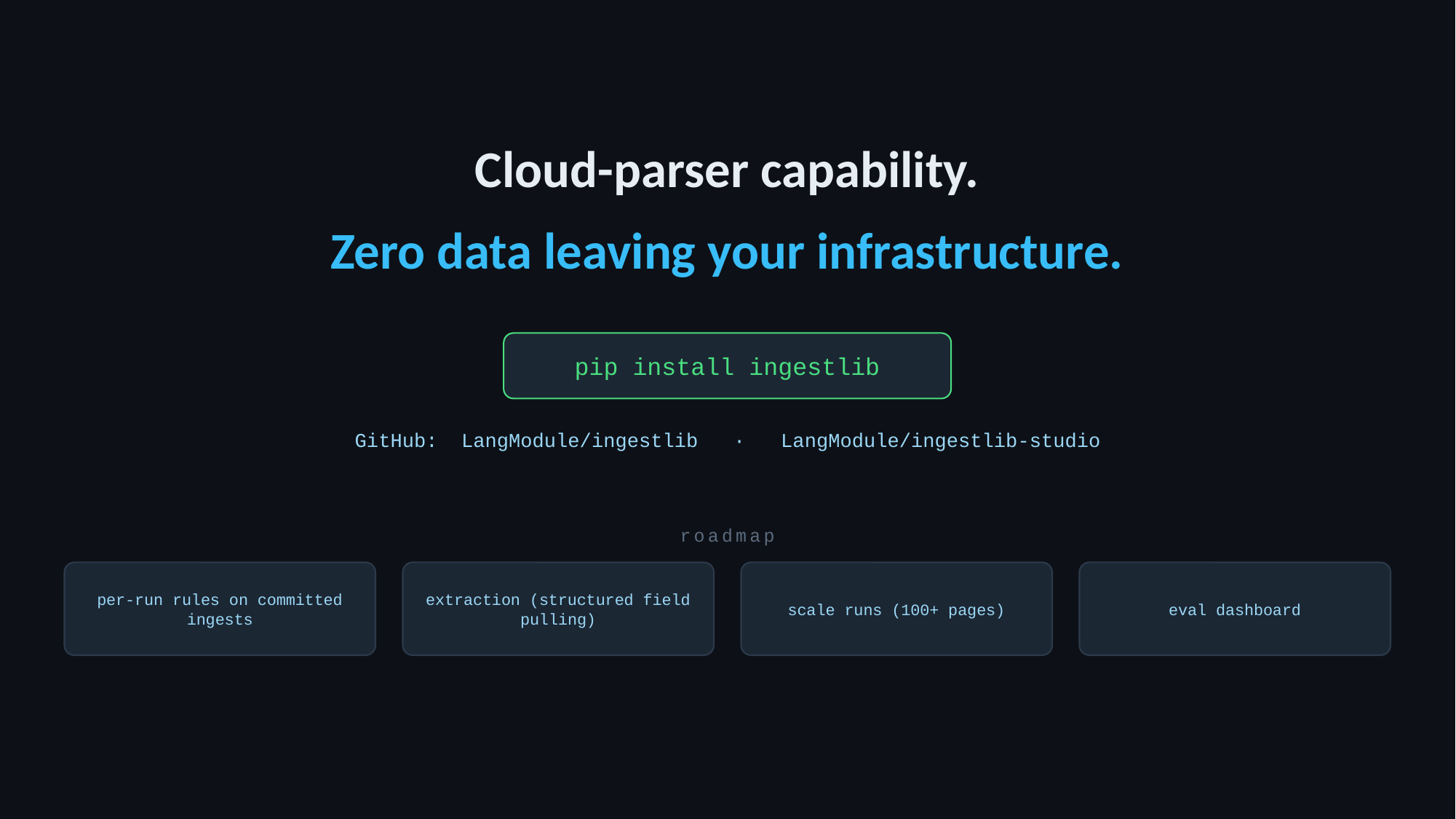

Cloud-parser capability.
Zero data leaving your infrastructure.

pip install ingestlib
GitHub:  LangModule/ingestlib   ·   LangModule/ingestlib-studio
roadmap

per-run rules on committed ingests

extraction (structured field pulling)

scale runs (100+ pages)

eval dashboard